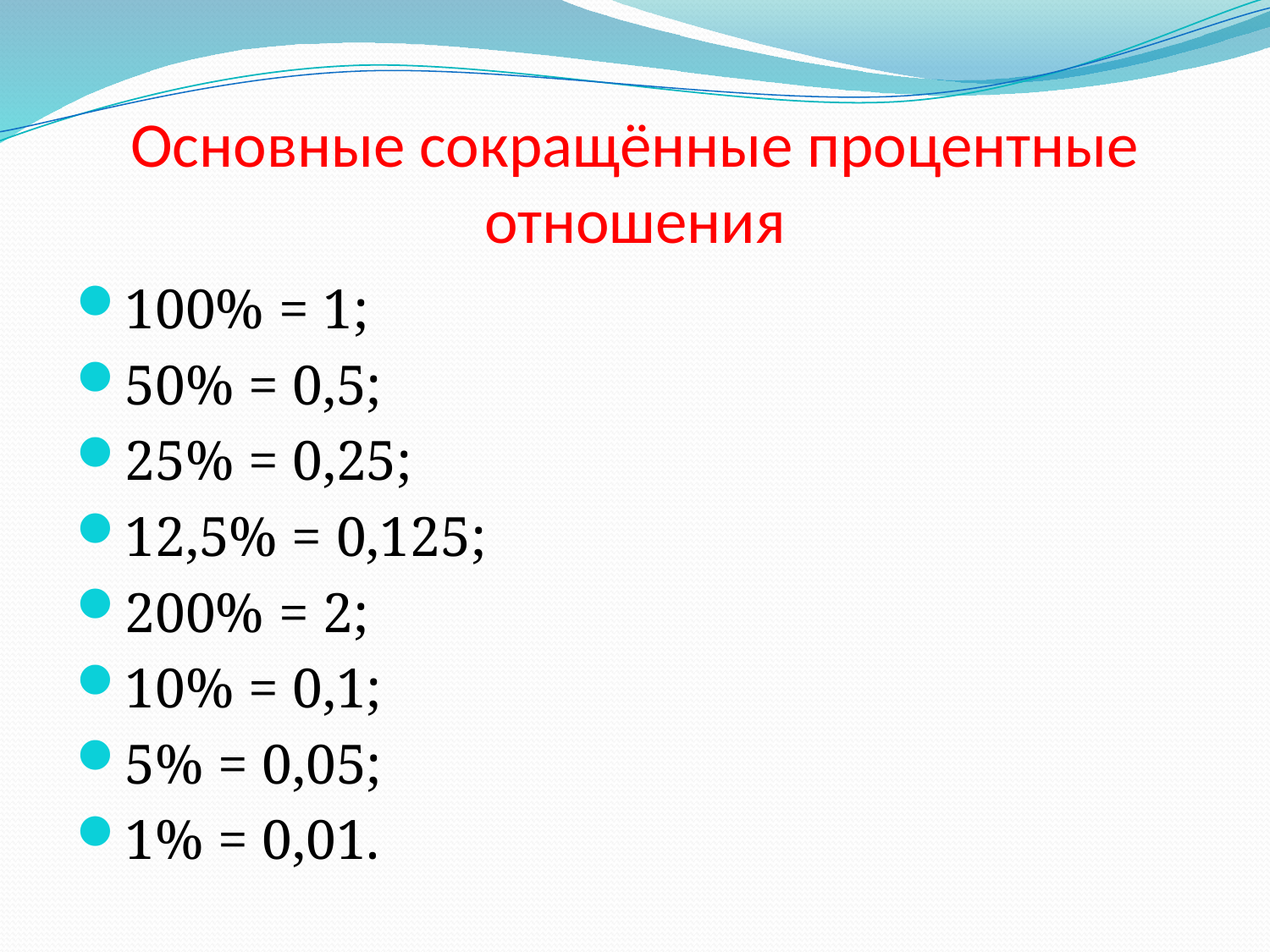

# Основные сокращённые процентные отношения
100% = 1;
50% = 0,5;
25% = 0,25;
12,5% = 0,125;
200% = 2;
10% = 0,1;
5% = 0,05;
1% = 0,01.